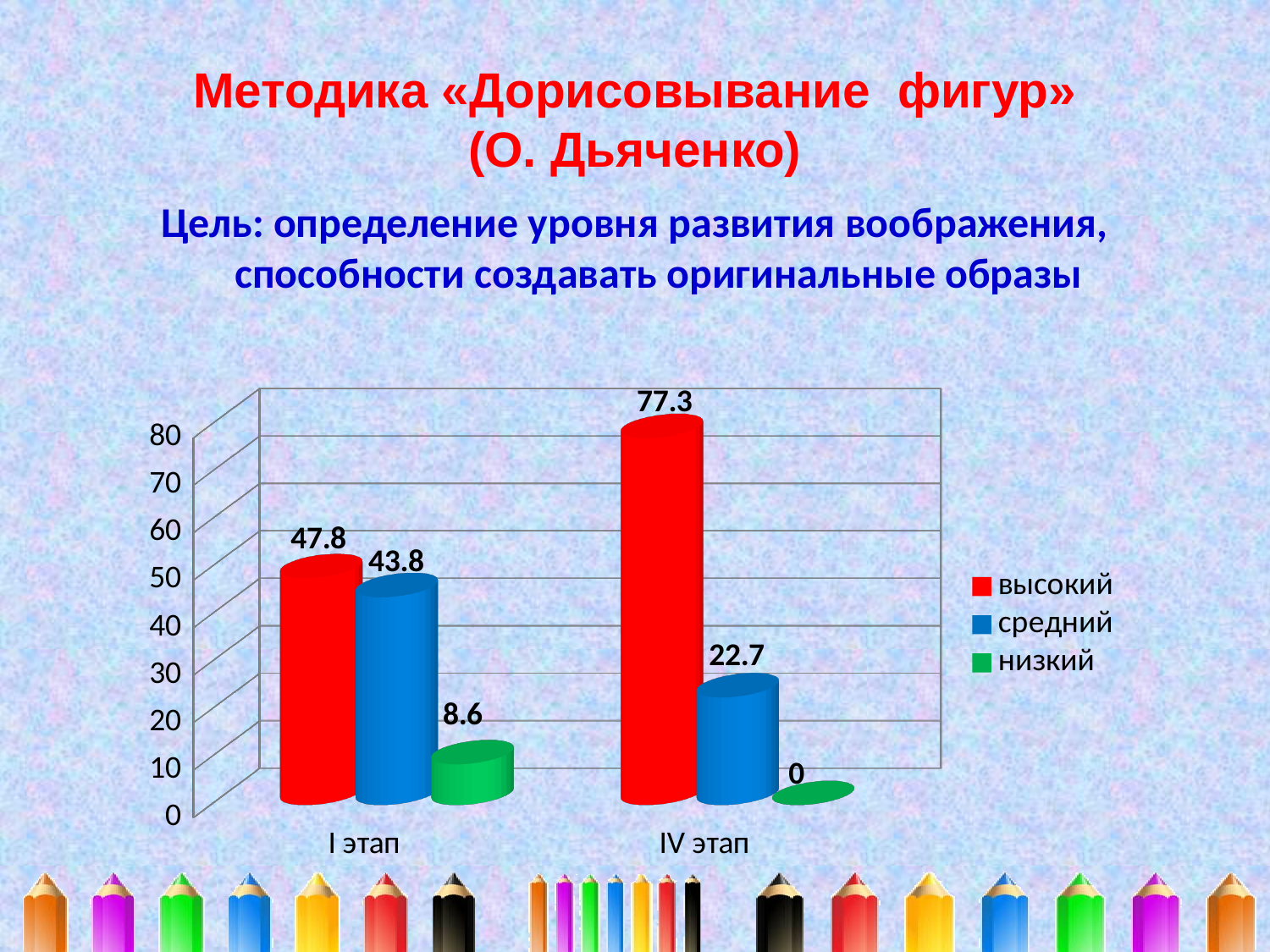

# Методика «Дорисовывание  фигур» (О. Дьяченко)
Цель: определение уровня развития воображения, способности создавать оригинальные образы

[unsupported chart]